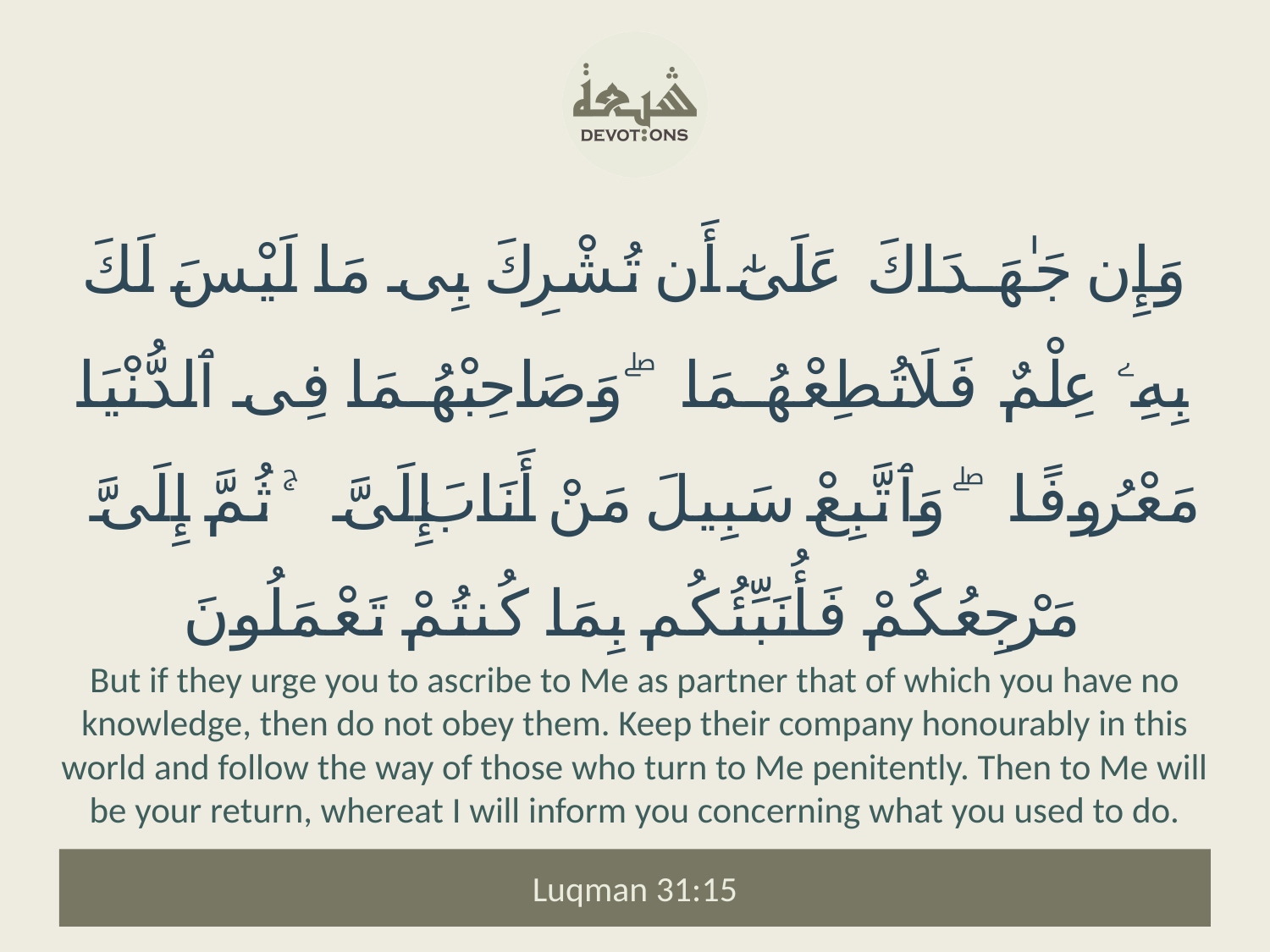

وَإِن جَـٰهَدَاكَ عَلَىٰٓ أَن تُشْرِكَ بِى مَا لَيْسَ لَكَ بِهِۦ عِلْمٌ فَلَا تُطِعْهُمَا ۖ وَصَاحِبْهُمَا فِى ٱلدُّنْيَا مَعْرُوفًا ۖ وَٱتَّبِعْ سَبِيلَ مَنْ أَنَابَ إِلَىَّ ۚ ثُمَّ إِلَىَّ مَرْجِعُكُمْ فَأُنَبِّئُكُم بِمَا كُنتُمْ تَعْمَلُونَ
But if they urge you to ascribe to Me as partner that of which you have no knowledge, then do not obey them. Keep their company honourably in this world and follow the way of those who turn to Me penitently. Then to Me will be your return, whereat I will inform you concerning what you used to do.
Luqman 31:15